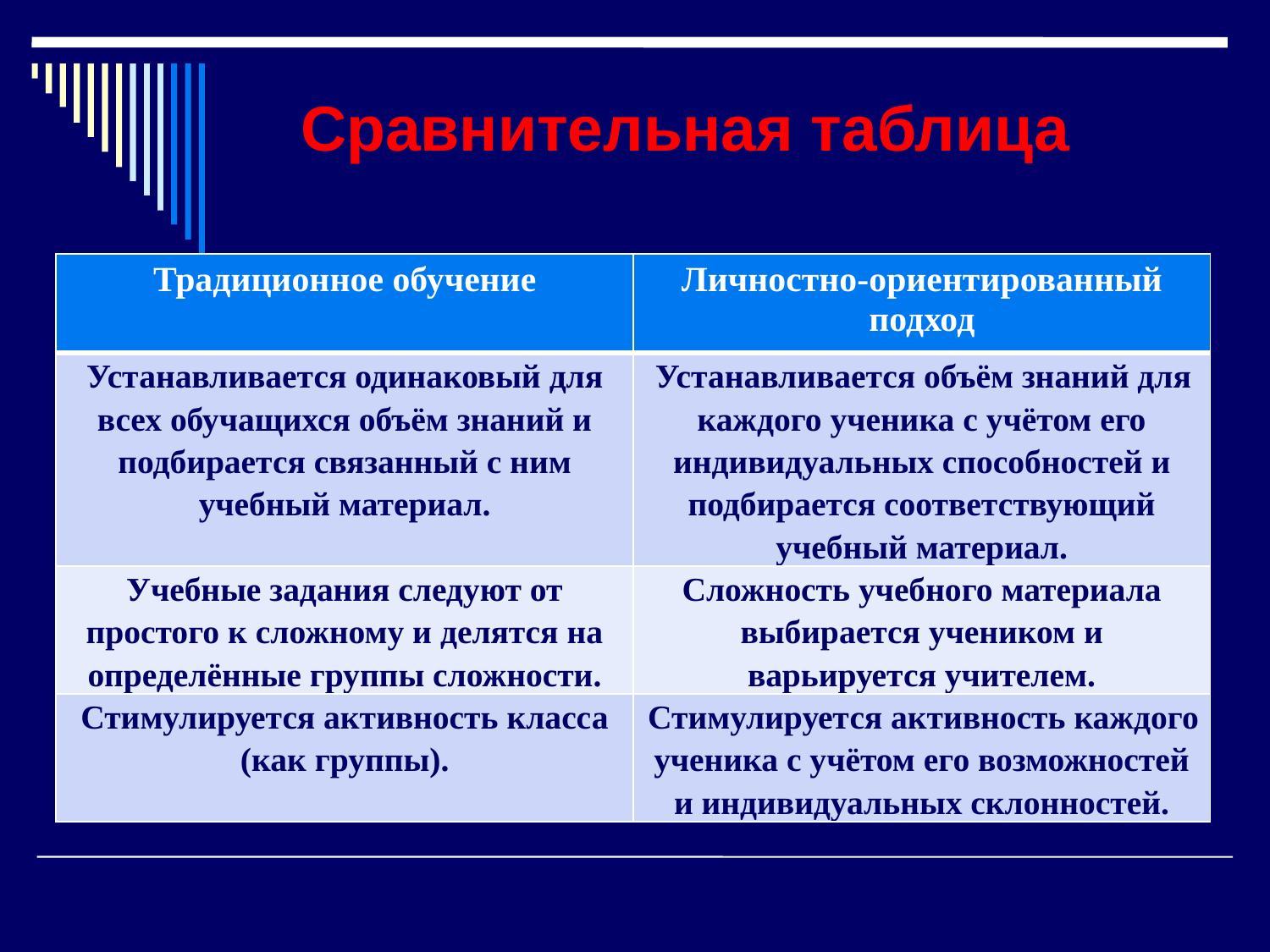

# Сравнительная таблица
| Традиционное обучение | Личностно-ориентированный подход |
| --- | --- |
| Устанавливается одинаковый для всех обучащихся объём знаний и подбирается связанный с ним учебный материал. | Устанавливается объём знаний для каждого ученика с учётом его индивидуальных способностей и подбирается соответствующий учебный материал. |
| Учебные задания следуют от простого к сложному и делятся на определённые группы сложности. | Сложность учебного материала выбирается учеником и варьируется учителем. |
| Стимулируется активность класса (как группы). | Стимулируется активность каждого ученика с учётом его возможностей и индивидуальных склонностей. |